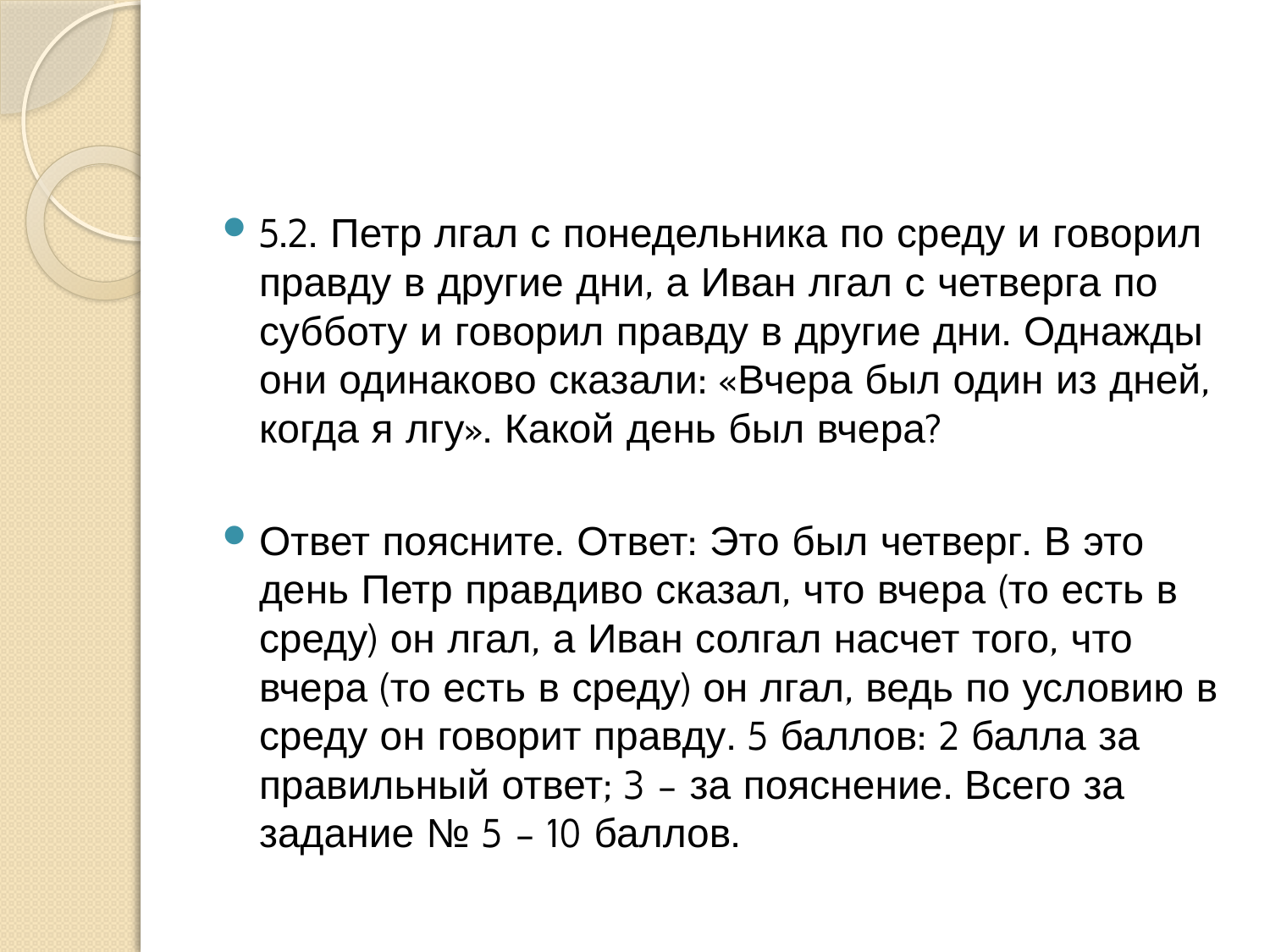

#
5.2. Петр лгал с понедельника по среду и говорил правду в другие дни, а Иван лгал с четверга по субботу и говорил правду в другие дни. Однажды они одинаково сказали: «Вчера был один из дней, когда я лгу». Какой день был вчера?

Ответ поясните. Ответ: Это был четверг. В это день Петр правдиво сказал, что вчера (то есть в среду) он лгал, а Иван солгал насчет того, что вчера (то есть в среду) он лгал, ведь по условию в среду он говорит правду. 5 баллов: 2 балла за правильный ответ; 3 – за пояснение. Всего за задание № 5 – 10 баллов.